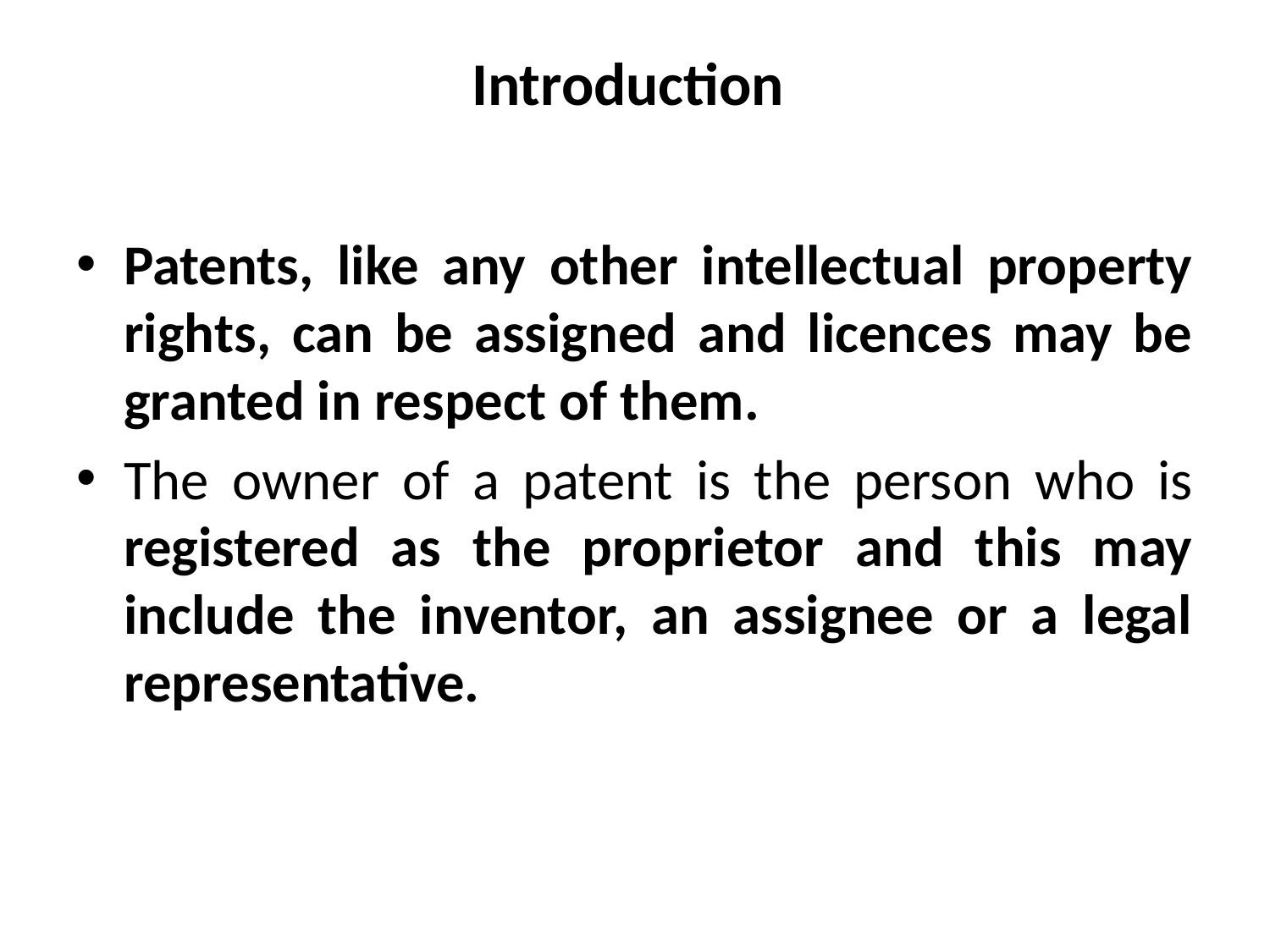

# Introduction
Patents, like any other intellectual property rights, can be assigned and licences may be granted in respect of them.
The owner of a patent is the person who is registered as the proprietor and this may include the inventor, an assignee or a legal representative.